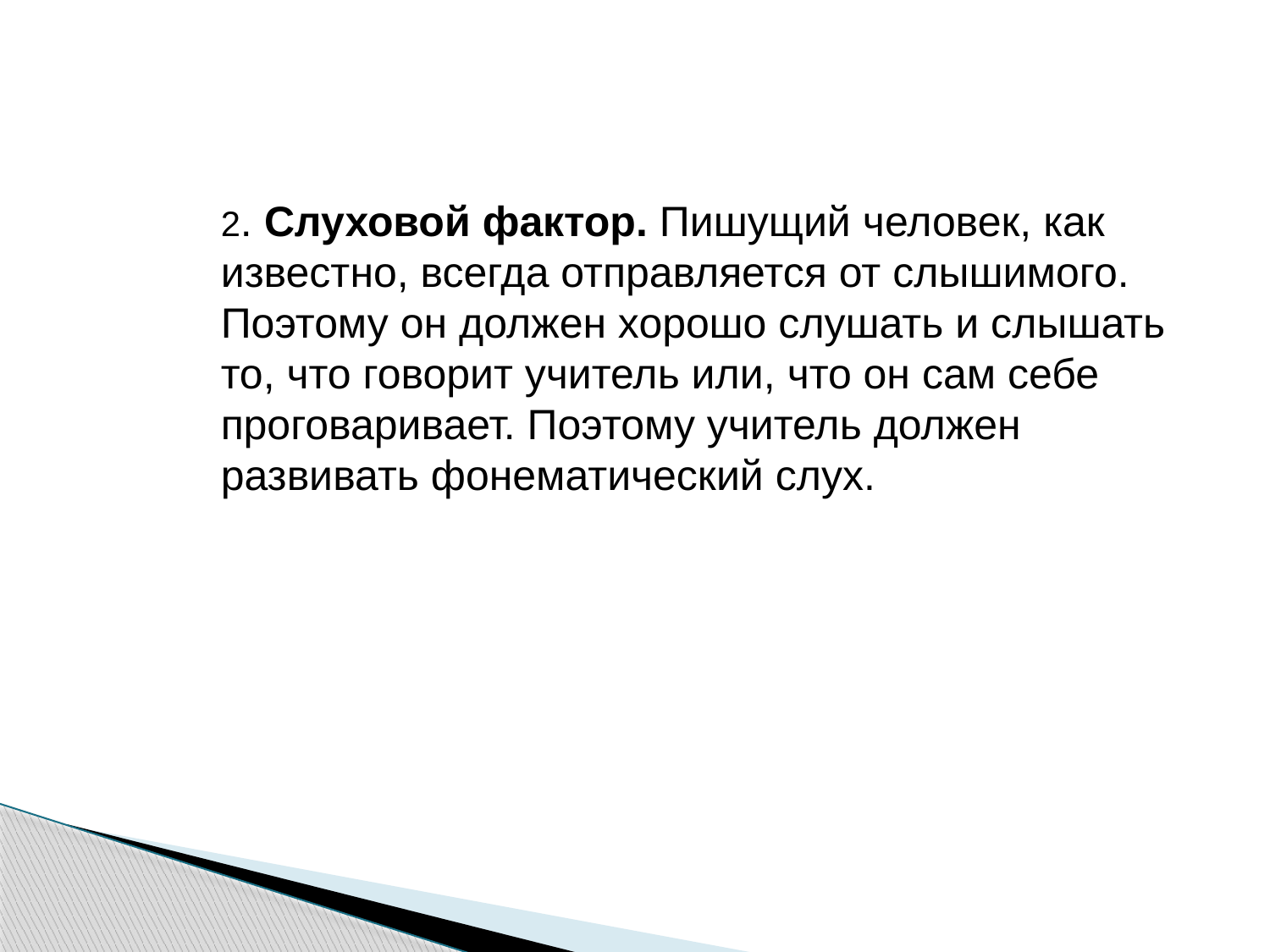

2. Слуховой фактор. Пишущий человек, как известно, всегда отправляется от слышимого. Поэтому он должен хорошо слушать и слышать то, что говорит учитель или, что он сам себе проговаривает. Поэтому учитель должен развивать фонематический слух.